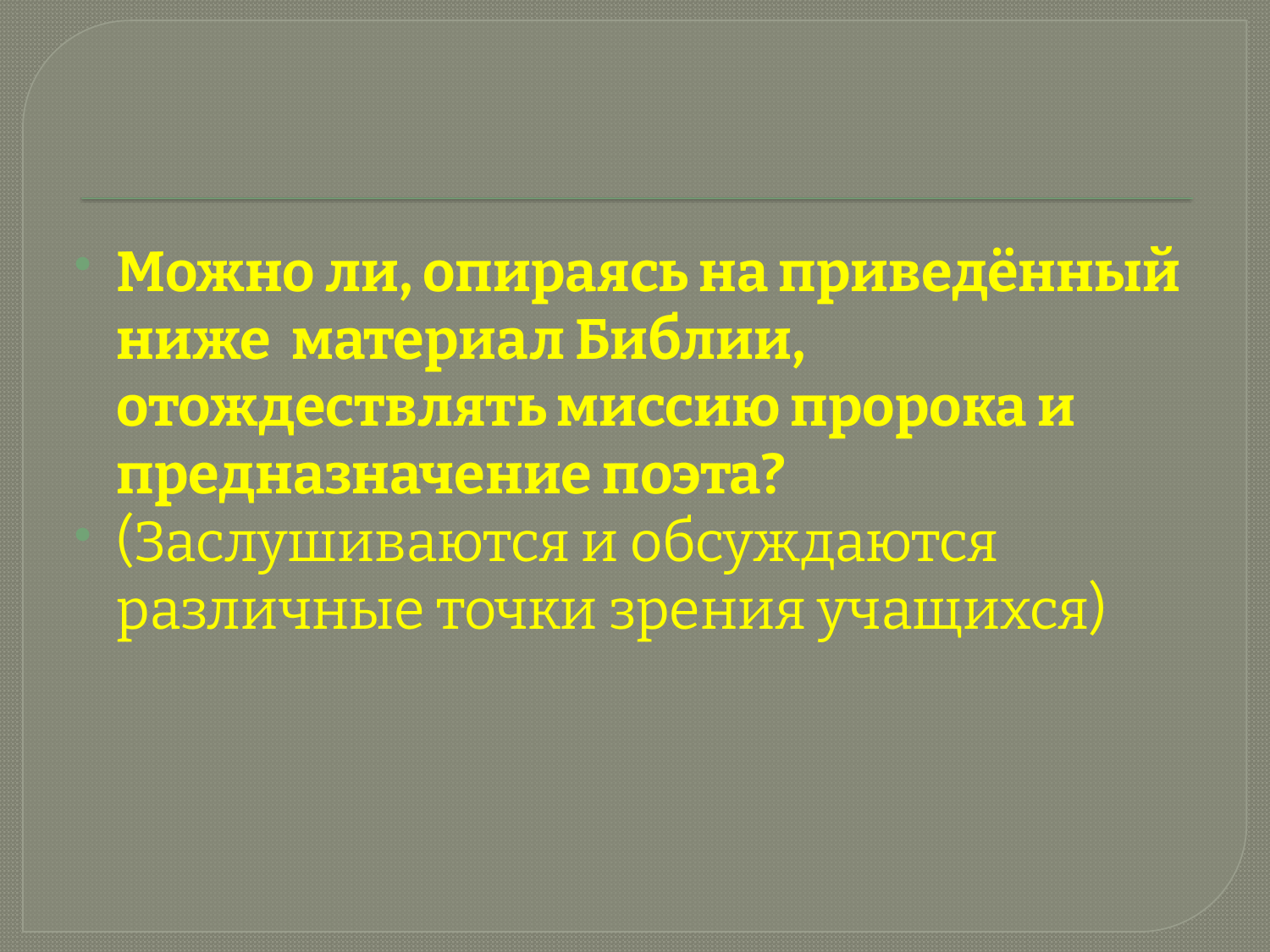

Можно ли, опираясь на приведённый ниже  материал Библии, отождествлять миссию пророка и предназначение поэта?
(Заслушиваются и обсуждаются различные точки зрения учащихся)